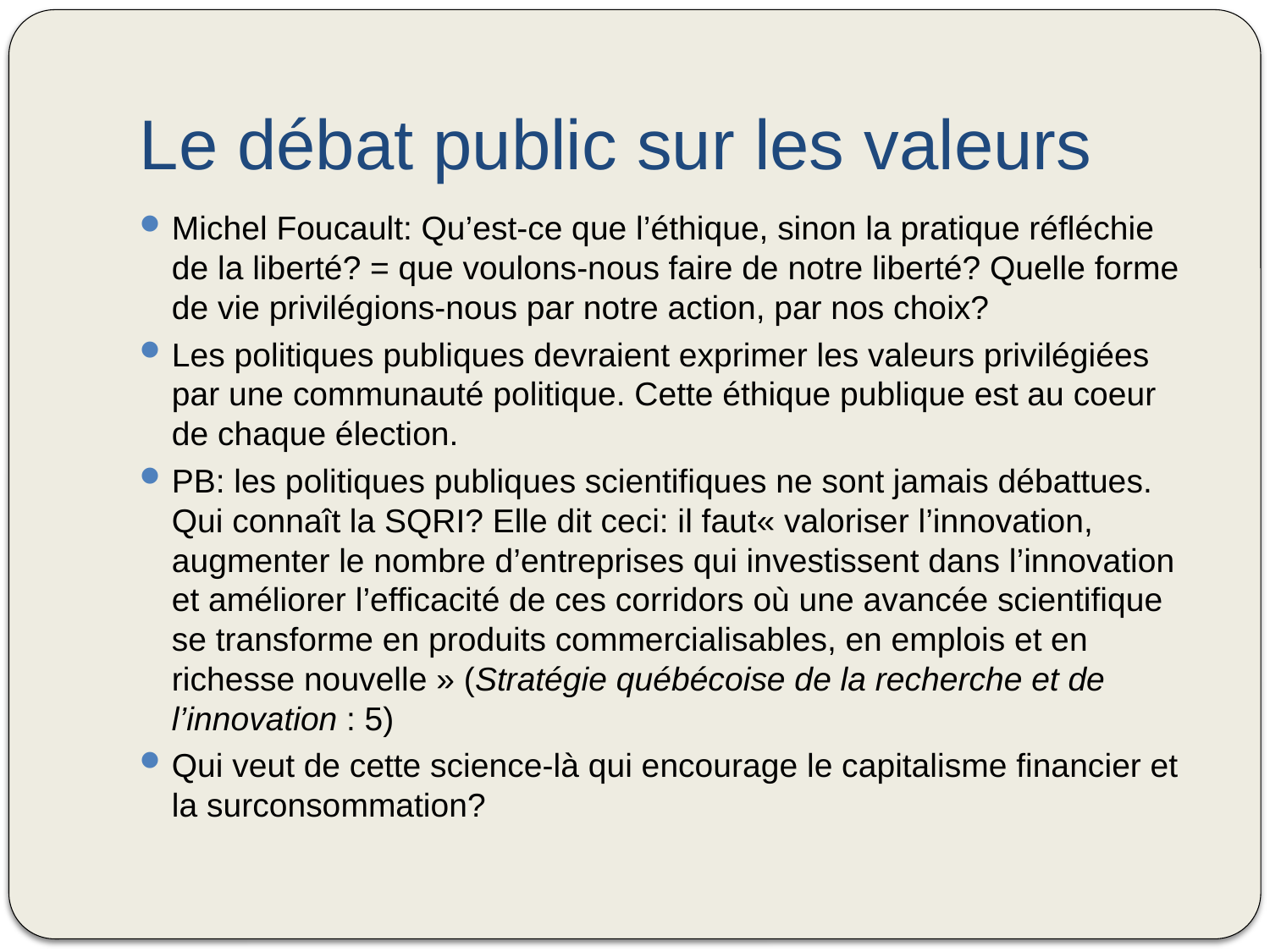

# Le débat public sur les valeurs
Michel Foucault: Qu’est-ce que l’éthique, sinon la pratique réfléchie de la liberté? = que voulons-nous faire de notre liberté? Quelle forme de vie privilégions-nous par notre action, par nos choix?
Les politiques publiques devraient exprimer les valeurs privilégiées par une communauté politique. Cette éthique publique est au coeur de chaque élection.
PB: les politiques publiques scientifiques ne sont jamais débattues. Qui connaît la SQRI? Elle dit ceci: il faut« valoriser l’innovation, augmenter le nombre d’entreprises qui investissent dans l’innovation et améliorer l’efficacité de ces corridors où une avancée scientifique se transforme en produits commercialisables, en emplois et en richesse nouvelle » (Stratégie québécoise de la recherche et de l’innovation : 5)
Qui veut de cette science-là qui encourage le capitalisme financier et la surconsommation?